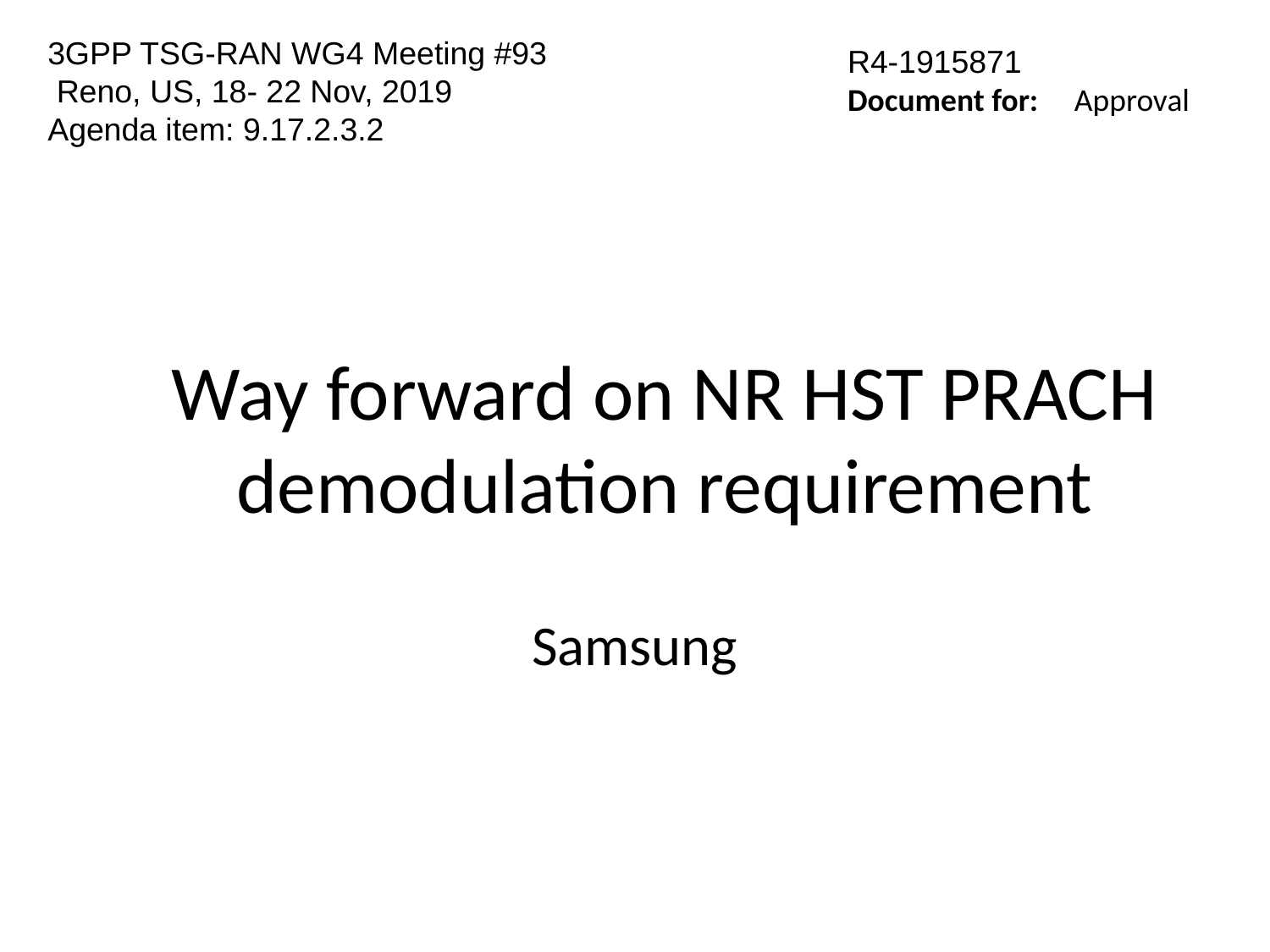

# 3GPP TSG-RAN WG4 Meeting #93 Reno, US, 18- 22 Nov, 2019 Agenda item: 9.17.2.3.2
R4-1915871
Document for:     Approval

Way forward on NR HST PRACH demodulation requirement
Samsung